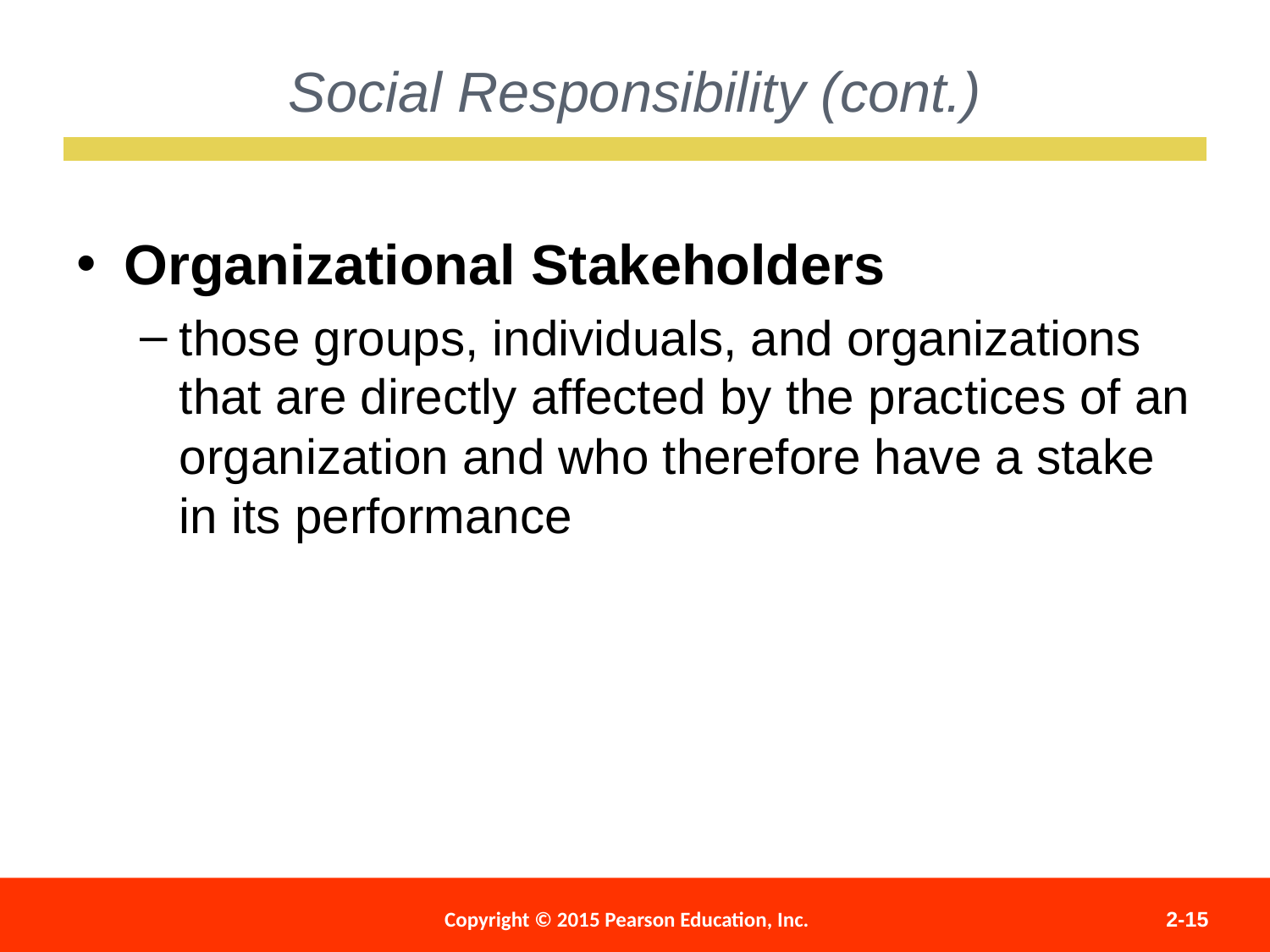

Social Responsibility (cont.)
Organizational Stakeholders
those groups, individuals, and organizations that are directly affected by the practices of an organization and who therefore have a stake in its performance